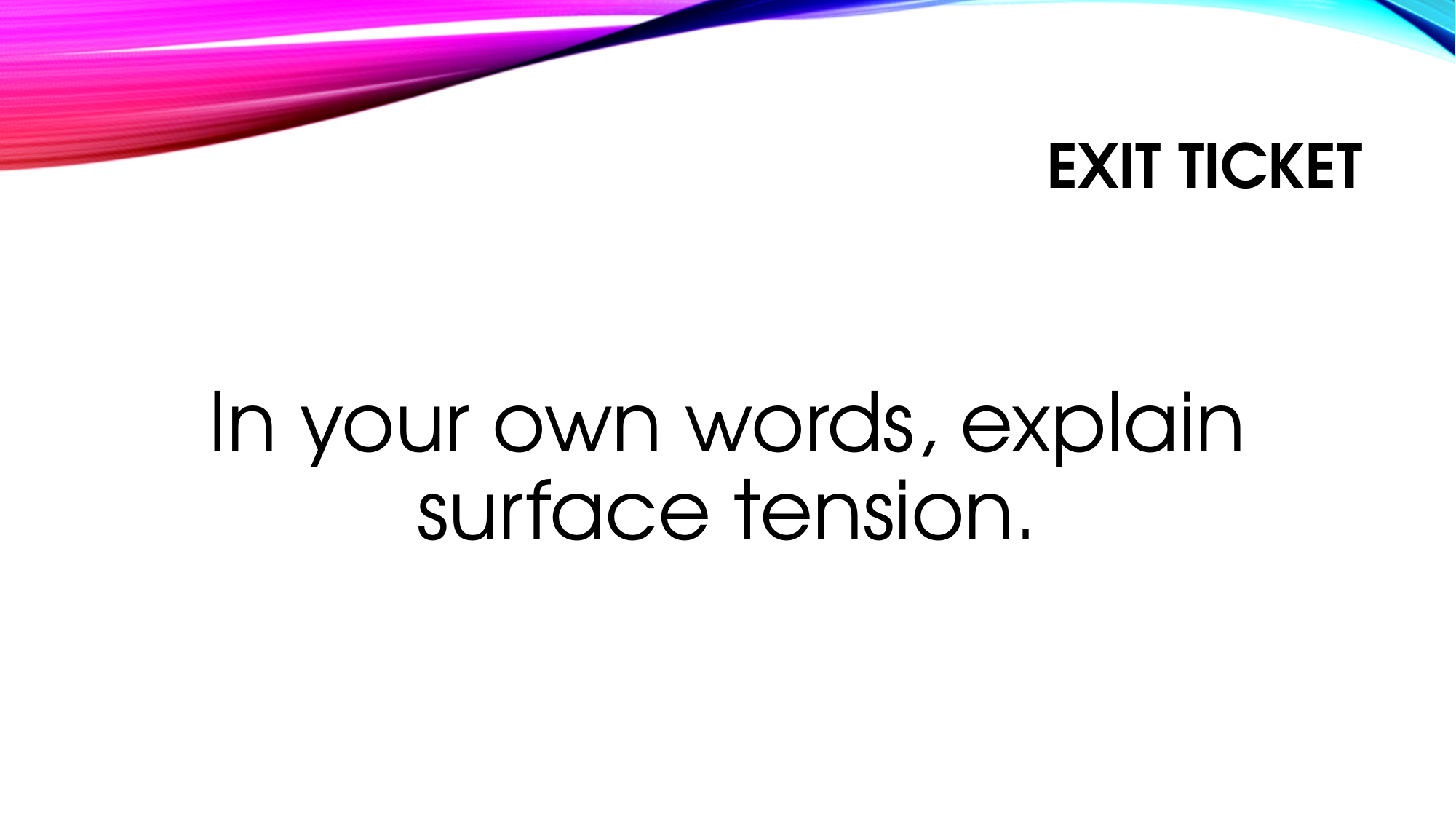

# Exit Ticket

In your own words, explain surface tension.